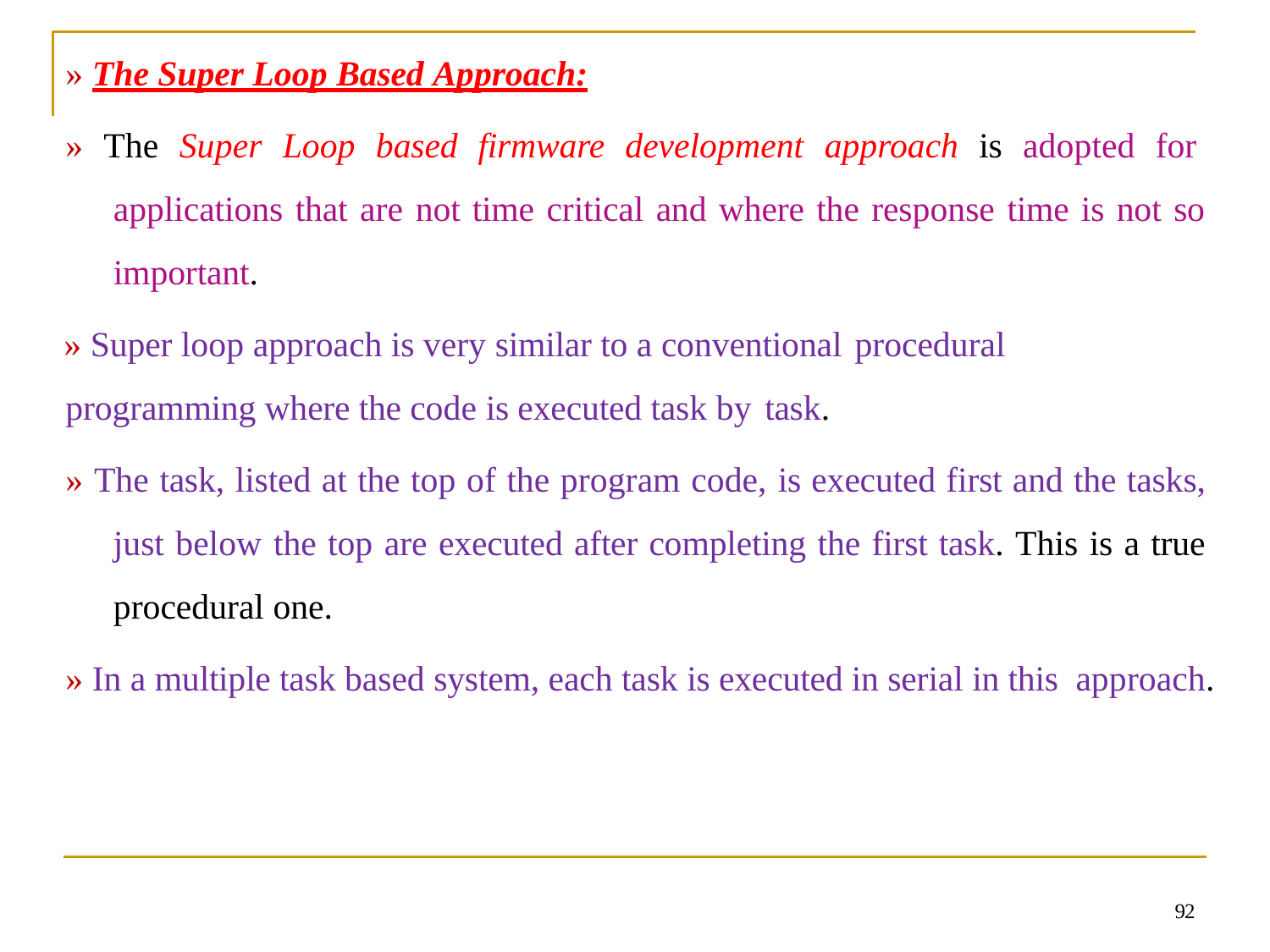

» The Super Loop Based Approach:
» The Super Loop based firmware development approach is adopted for  applications that are not time critical and where the response time is not so  important.
» Super loop approach is very similar to a conventional procedural
programming where the code is executed task by task.
» The task, listed at the top of the program code, is executed first and the tasks,  just below the top are executed after completing the first task. This is a true  procedural one.
» In a multiple task based system, each task is executed in serial in this  approach.
92